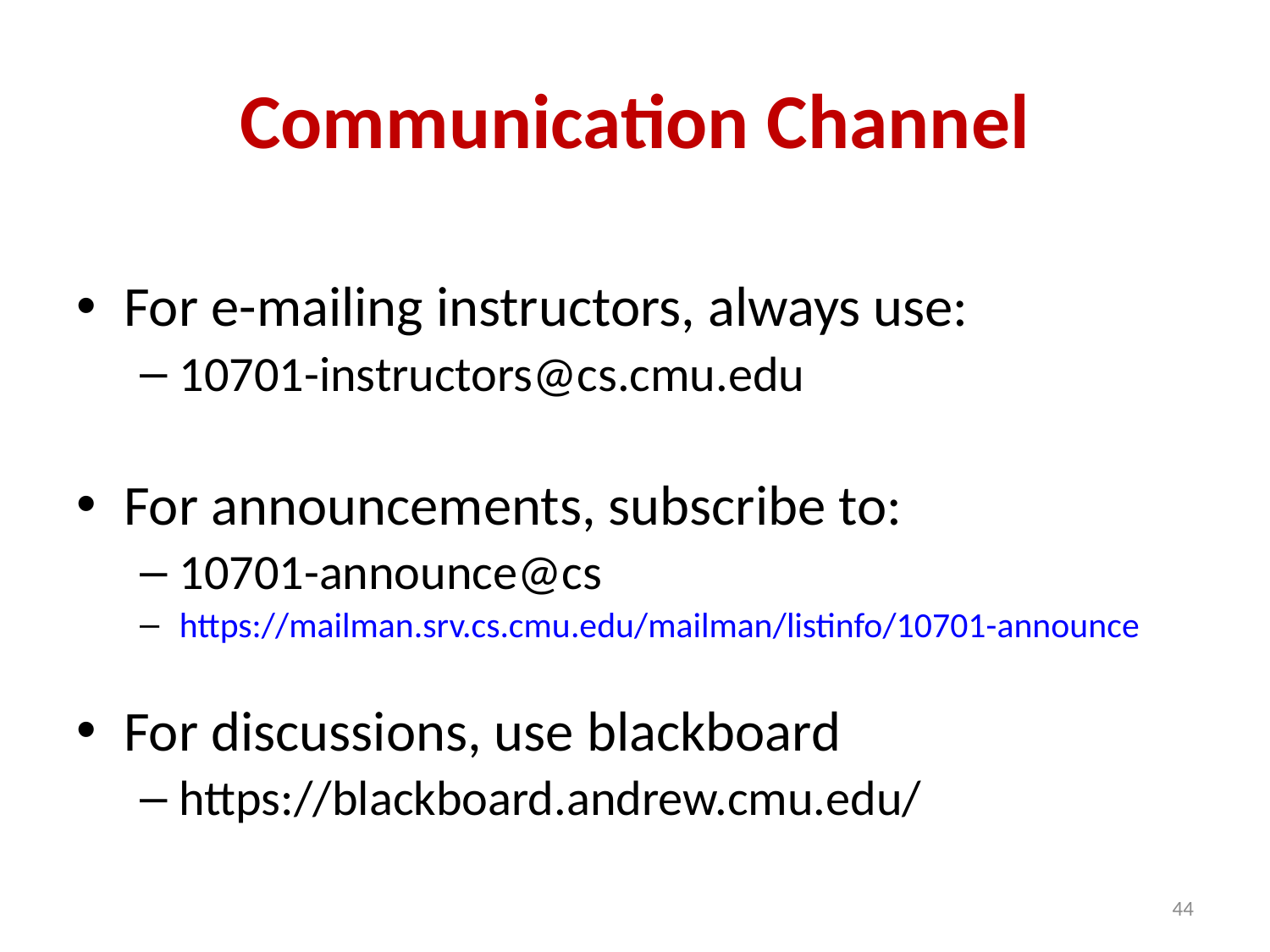

# Communication Channel

For e-mailing instructors, always use:
10701-instructors@cs.cmu.edu

For announcements, subscribe to:
10701-announce@cs
https://mailman.srv.cs.cmu.edu/mailman/listinfo/10701-announce

For discussions, use blackboard
https://blackboard.andrew.cmu.edu/
44